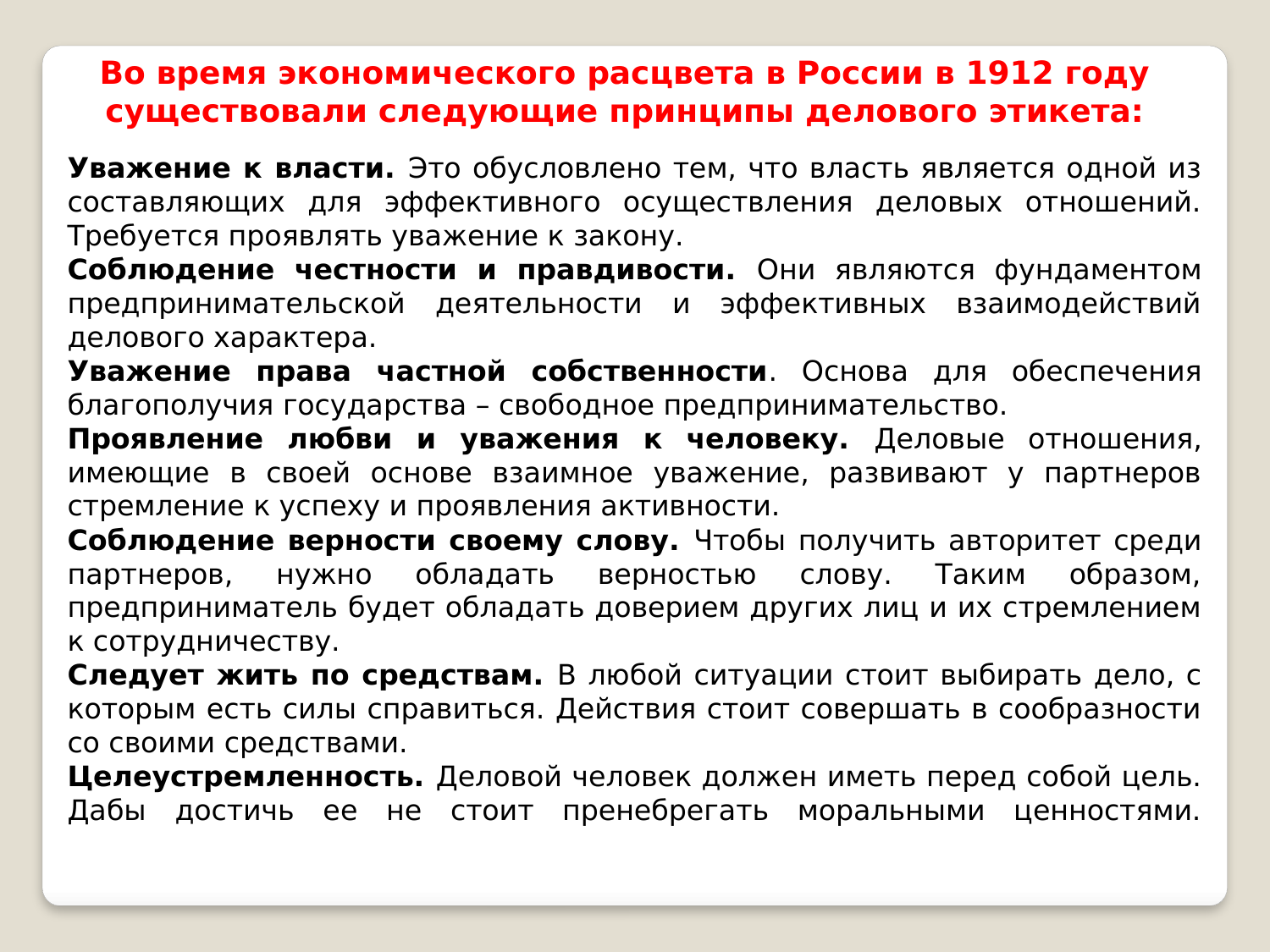

Во время экономического расцвета в России в 1912 году существовали следующие принципы делового этикета:
Уважение к власти. Это обусловлено тем, что власть является одной из составляющих для эффективного осуществления деловых отношений. Требуется проявлять уважение к закону.
Соблюдение честности и правдивости. Они являются фундаментом предпринимательской деятельности и эффективных взаимодействий делового характера.
Уважение права частной собственности. Основа для обеспечения благополучия государства – свободное предпринимательство.
Проявление любви и уважения к человеку. Деловые отношения, имеющие в своей основе взаимное уважение, развивают у партнеров стремление к успеху и проявления активности.
Соблюдение верности своему слову. Чтобы получить авторитет среди партнеров, нужно обладать верностью слову. Таким образом, предприниматель будет обладать доверием других лиц и их стремлением к сотрудничеству.
Следует жить по средствам. В любой ситуации стоит выбирать дело, с которым есть силы справиться. Действия стоит совершать в сообразности со своими средствами.
Целеустремленность. Деловой человек должен иметь перед собой цель. Дабы достичь ее не стоит пренебрегать моральными ценностями.